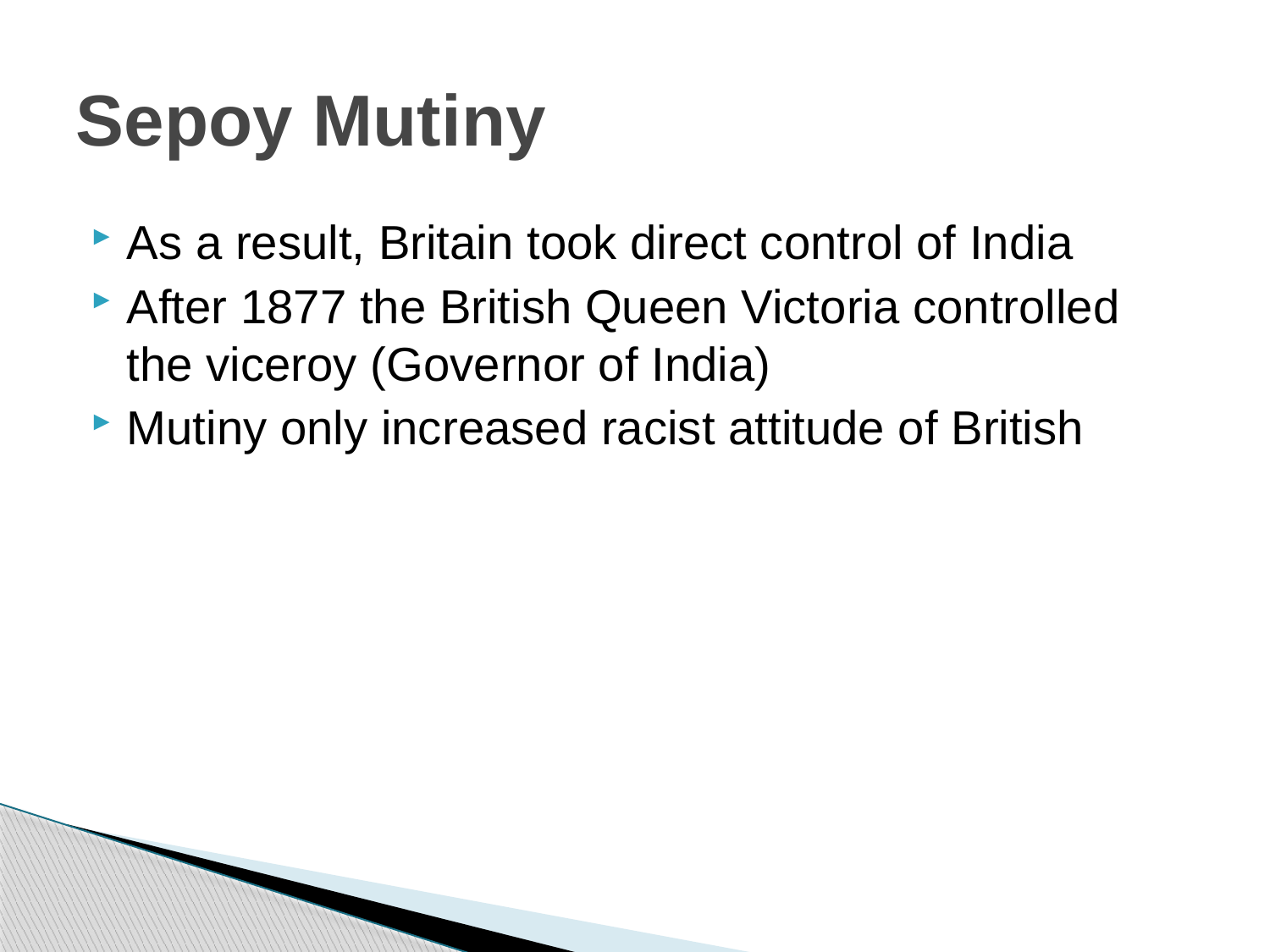

# Sepoy Mutiny
As a result, Britain took direct control of India
After 1877 the British Queen Victoria controlled the viceroy (Governor of India)
Mutiny only increased racist attitude of British